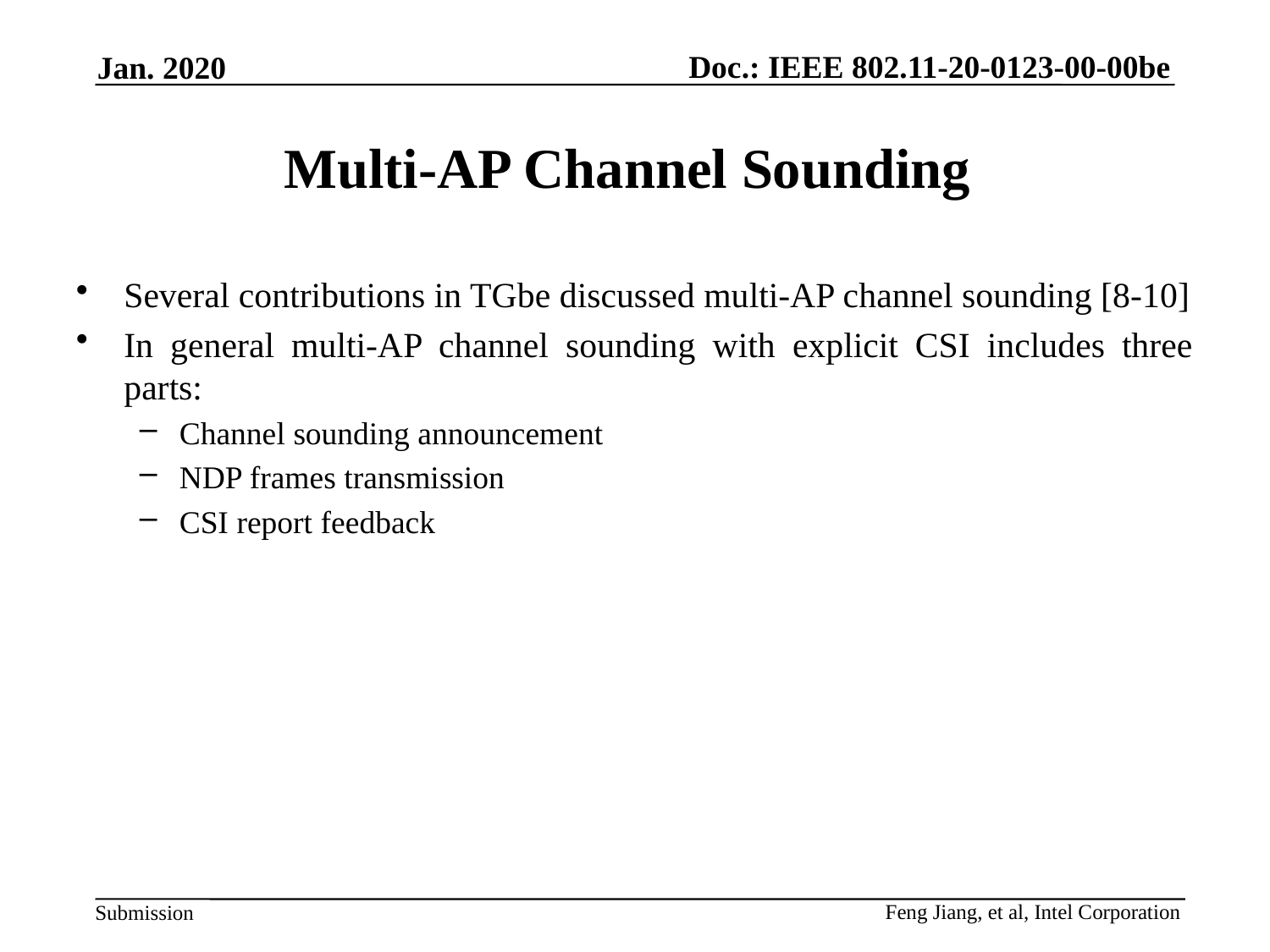

Jan. 2020
# Multi-AP Channel Sounding
Several contributions in TGbe discussed multi-AP channel sounding [8-10]
In general multi-AP channel sounding with explicit CSI includes three parts:
Channel sounding announcement
NDP frames transmission
CSI report feedback